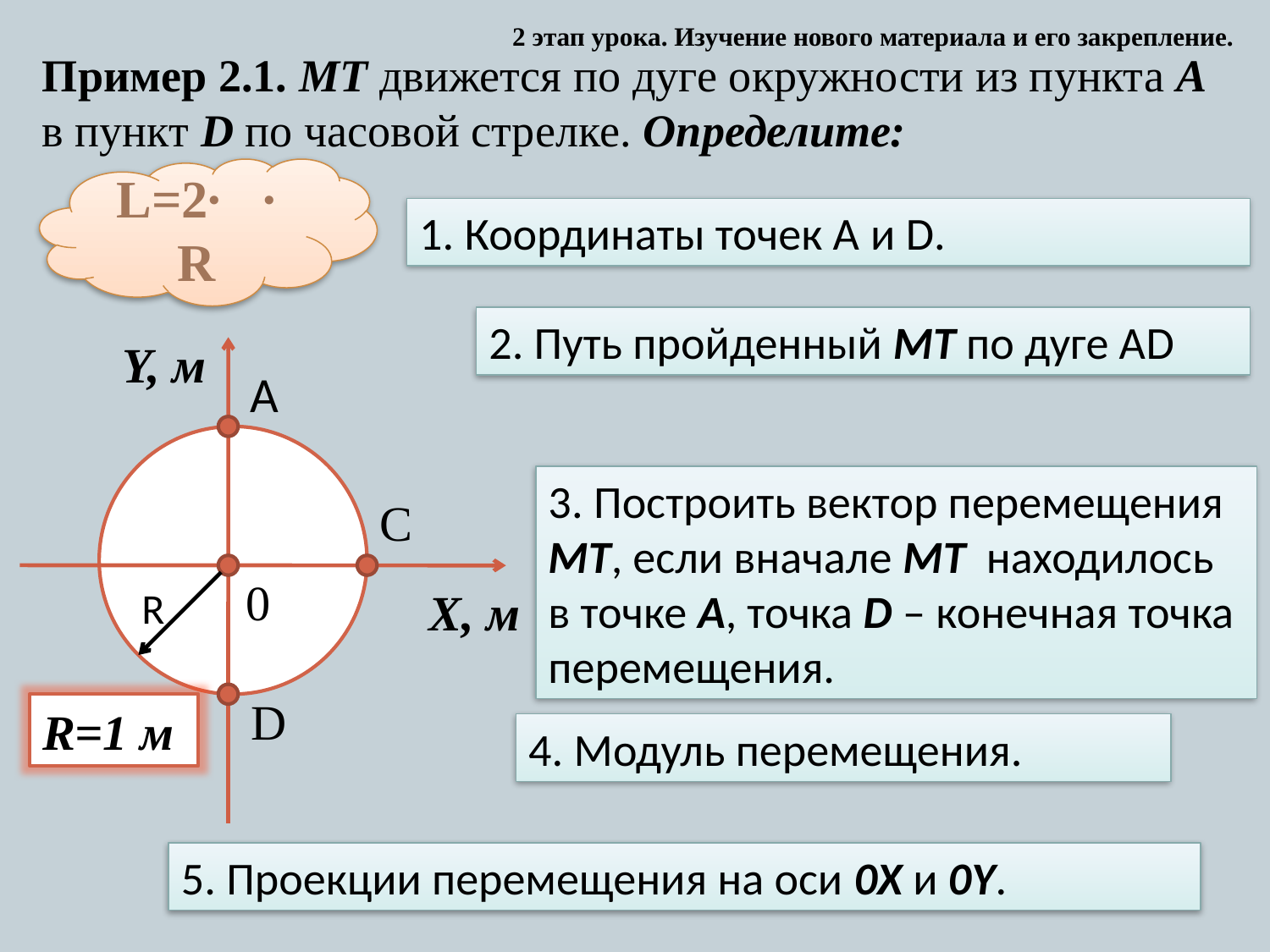

2 этап урока. Изучение нового материала и его закрепление.
Пример 2.1. МТ движется по дуге окружности из пункта А в пункт D по часовой стрелке. Определите:
L=2∙𝜋∙R
1. Координаты точек А и D.
2. Путь пройденный МТ по дуге АD
Y, м
А

С

0
R
R=1 м
Х, м

D
3. Построить вектор перемещения МТ, если вначале МТ  находилось в точке А, точка D – конечная точка перемещения.
4. Модуль перемещения.
5. Проекции перемещения на оси 0Х и 0Y.